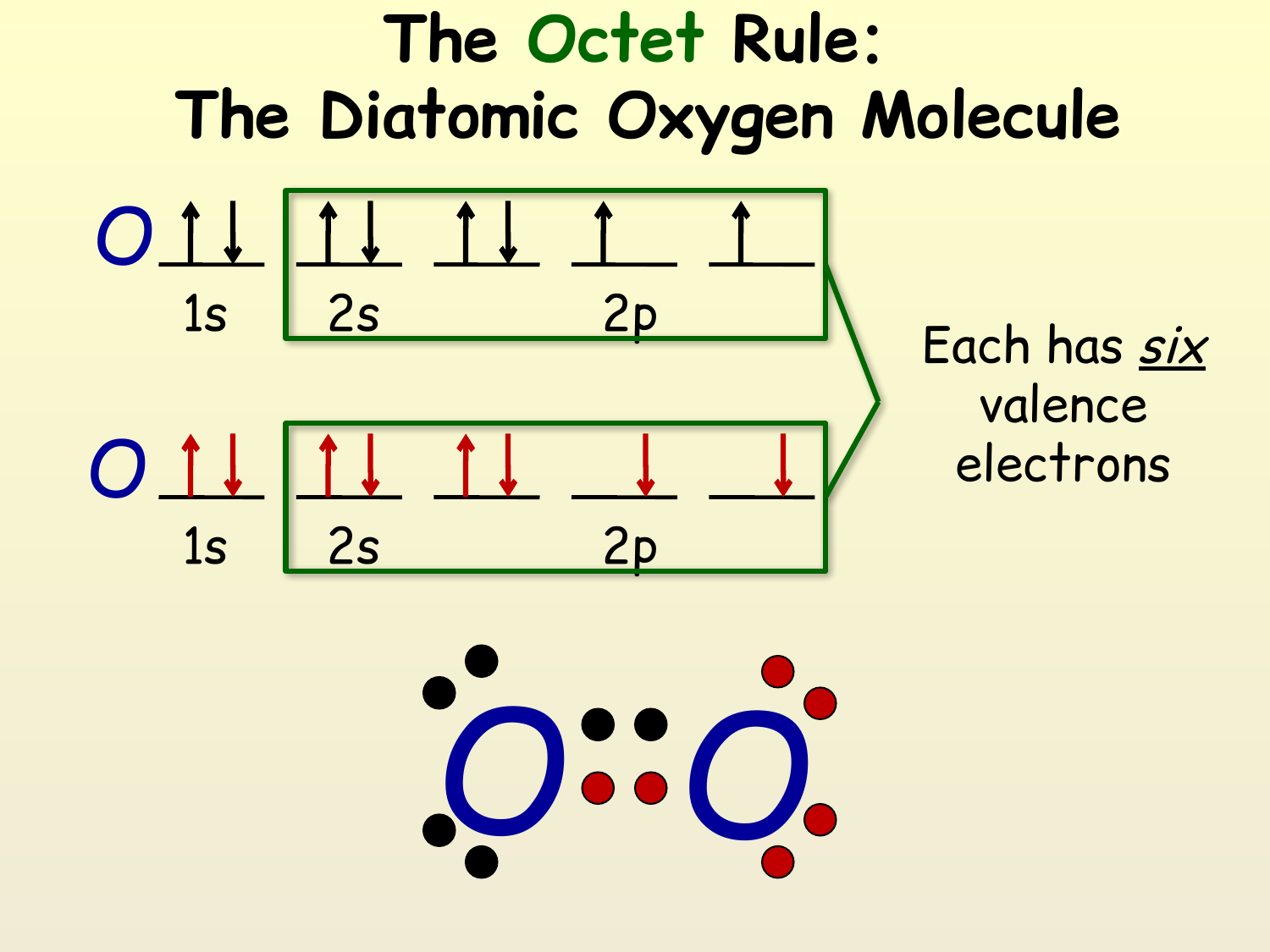

# The Octet Rule: The Diatomic Oxygen Molecule
O

1s
2s
2p
Each has six valence electrons
O

1s
2s
2p

O

O